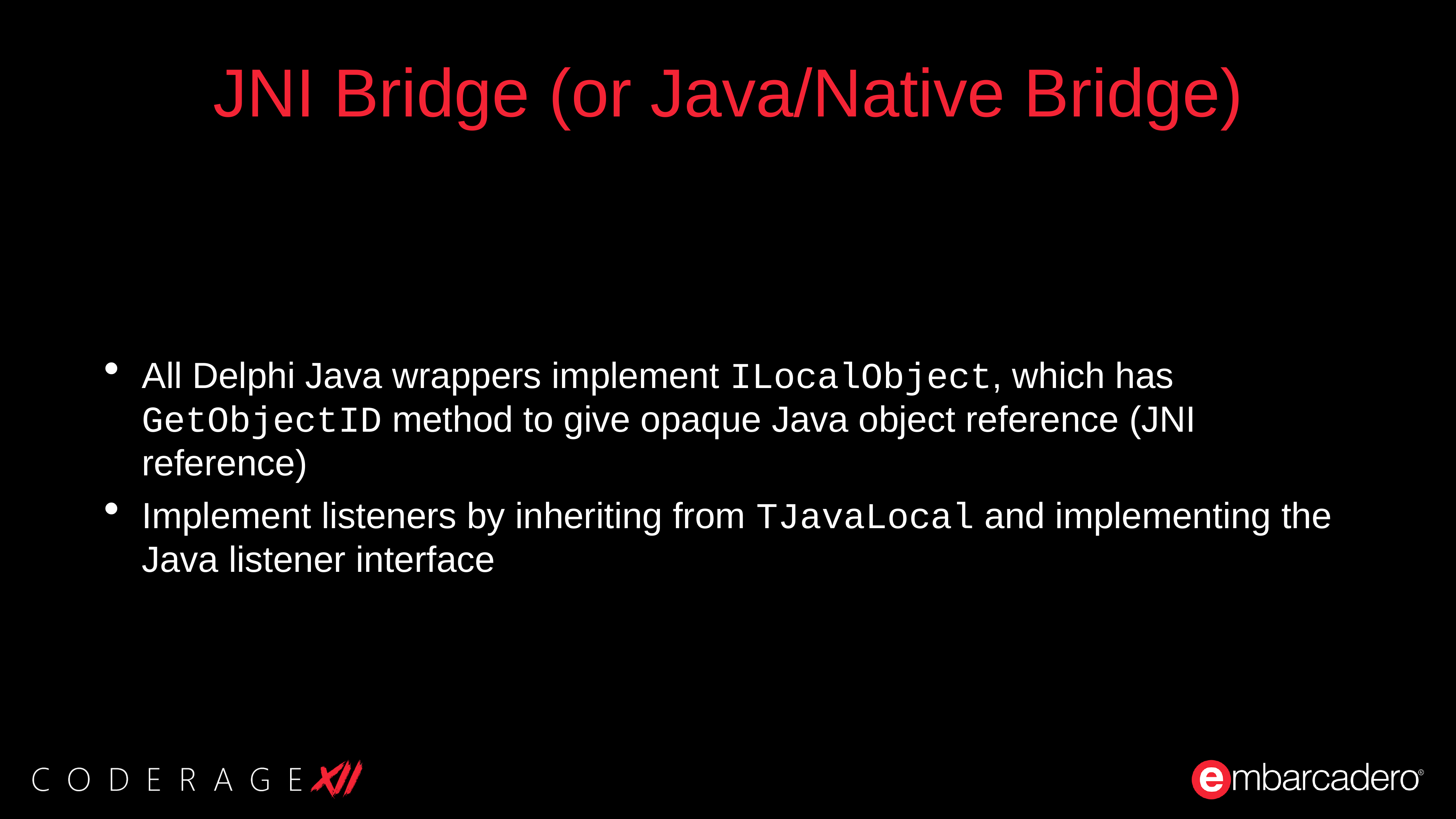

# JNI Bridge (or Java/Native Bridge)
All Delphi Java wrappers implement ILocalObject, which has GetObjectID method to give opaque Java object reference (JNI reference)
Implement listeners by inheriting from TJavaLocal and implementing the Java listener interface